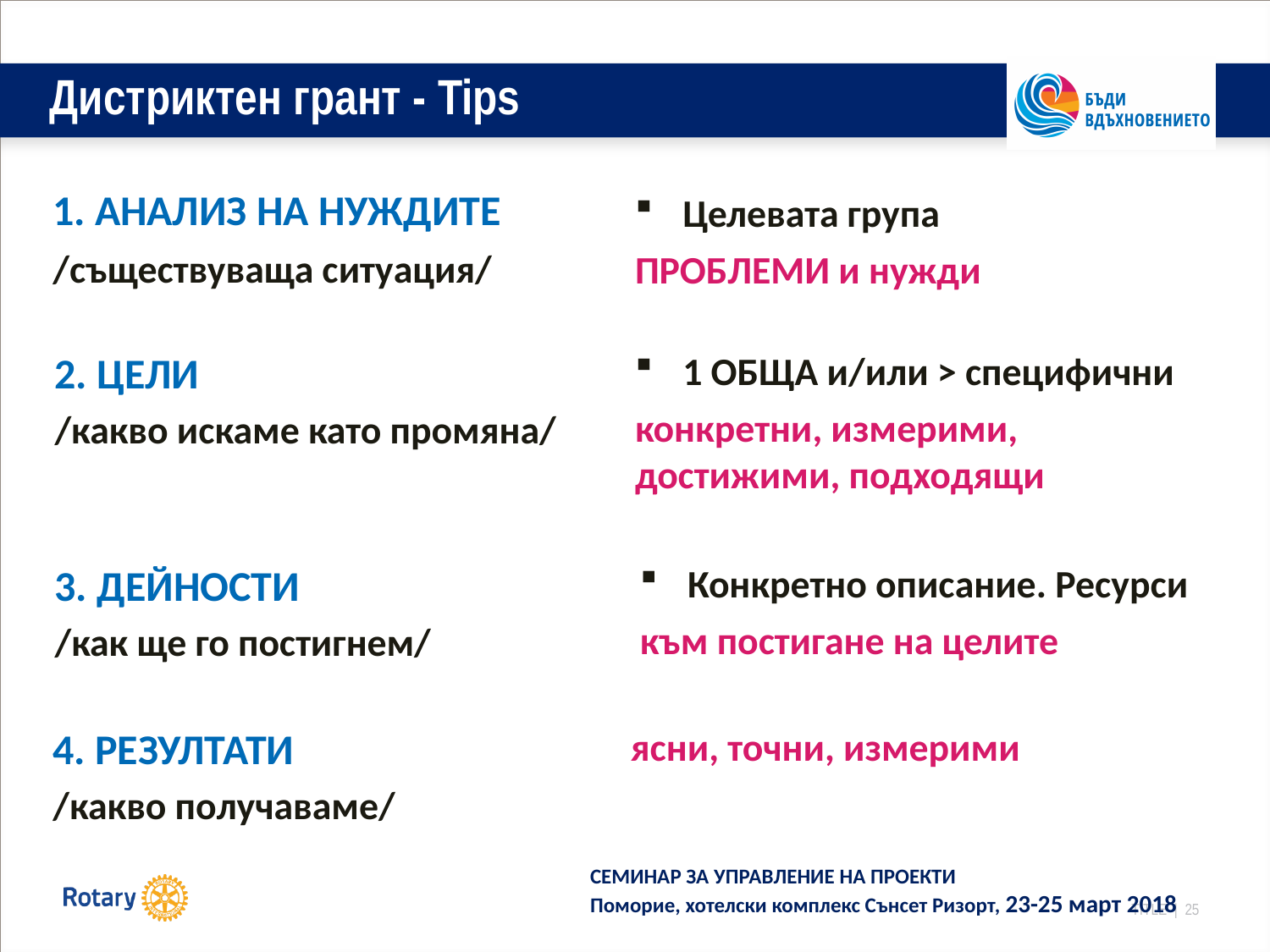

# Дистриктен грант - Tips
1. АНАЛИЗ НА НУЖДИТЕ
/съществуваща ситуация/
Целевата група
ПРОБЛЕМИ и нужди
2. ЦЕЛИ
/какво искаме като промяна/
1 ОБЩА и/или > специфични
конкретни, измерими, достижими, подходящи
3. ДЕЙНОСТИ
/как ще го постигнем/
Конкретно описание. Ресурси
към постигане на целите
4. РЕЗУЛТАТИ
/какво получаваме/
ясни, точни, измерими